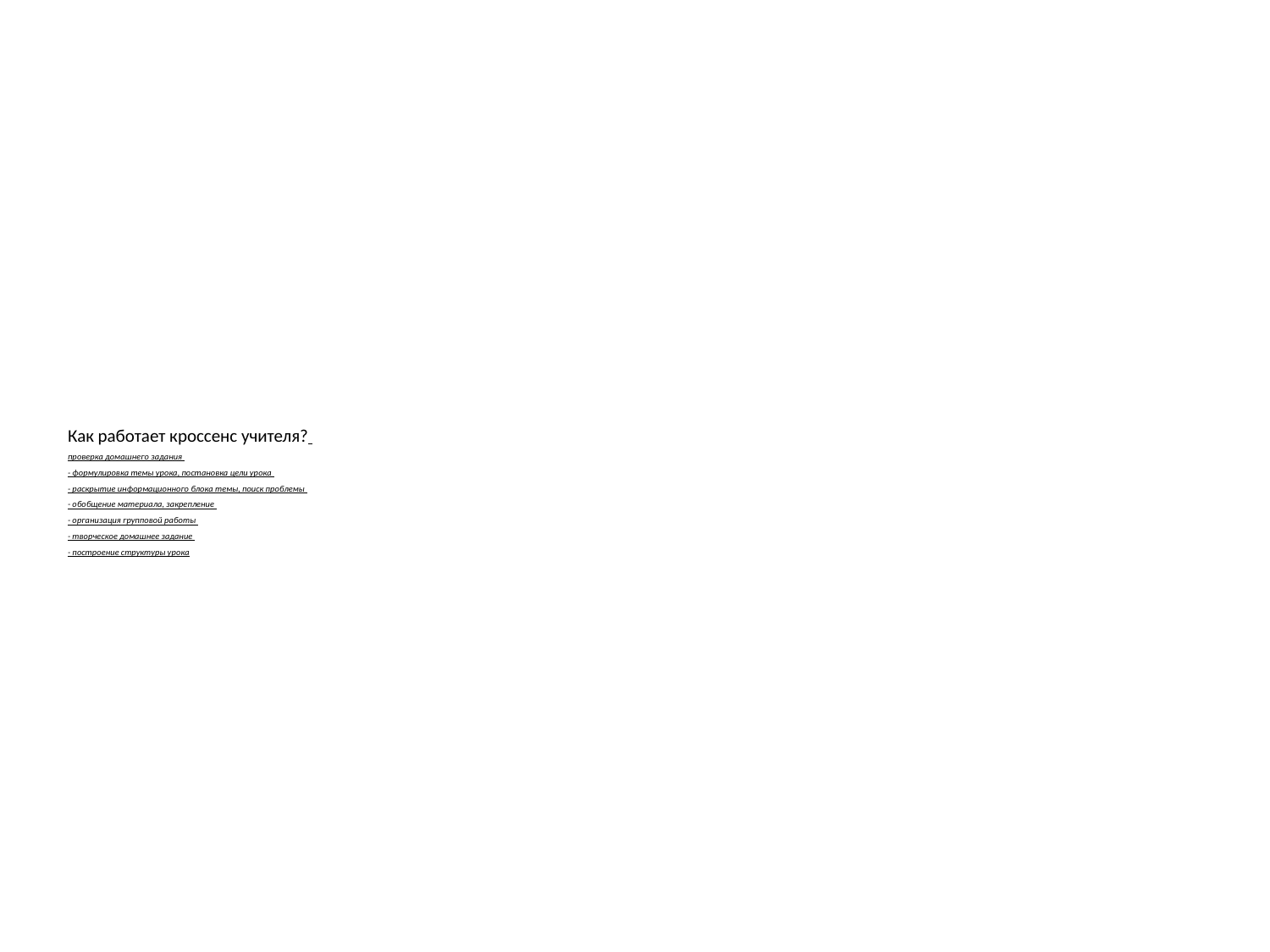

# Как работает кроссенс учителя? проверка домашнего задания - формулировка темы урока, постановка цели урока - раскрытие информационного блока темы, поиск проблемы - обобщение материала, закрепление - организация групповой работы - творческое домашнее задание - построение структуры урока